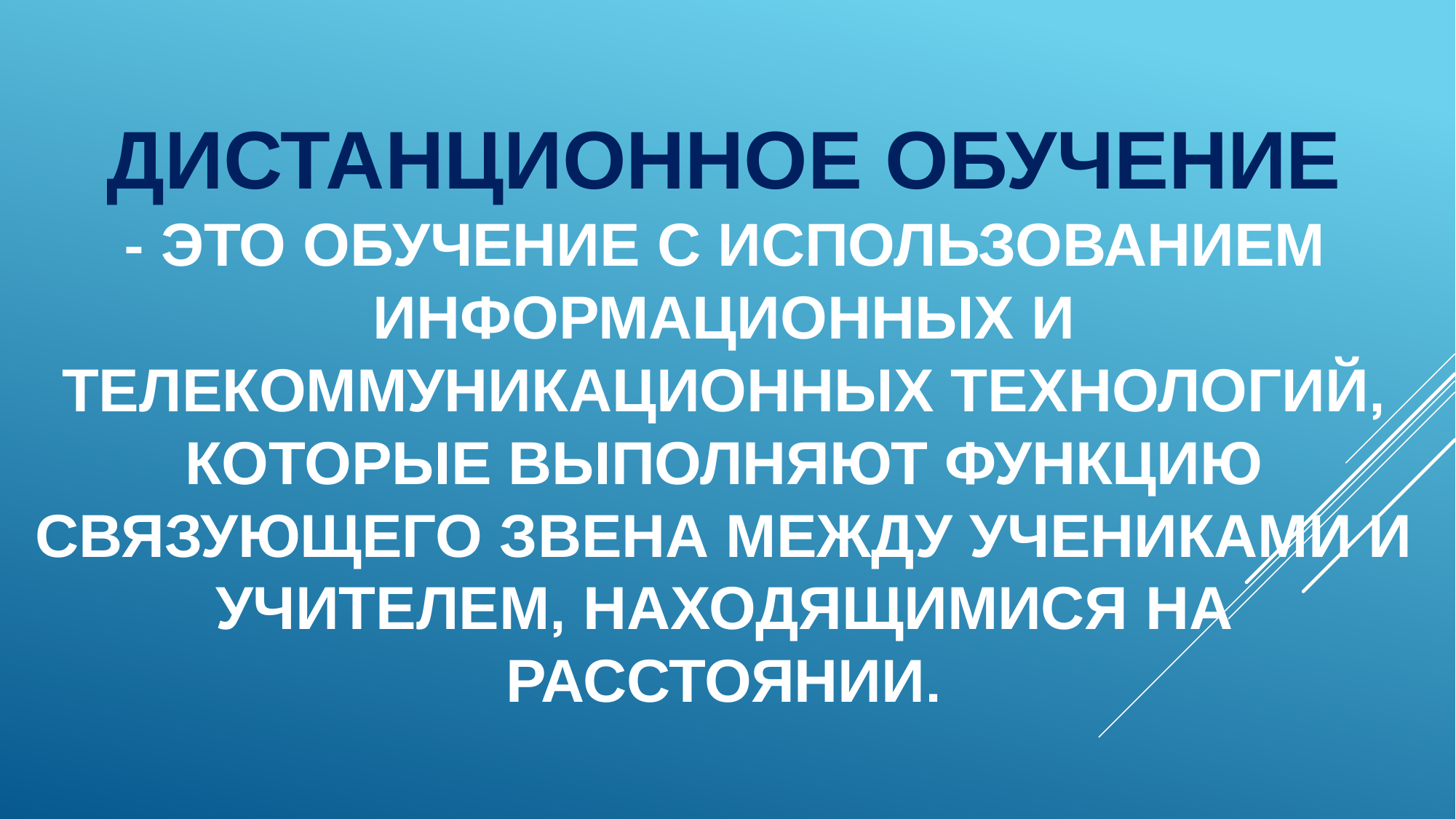

# Дистанционное обучение - это обучение с использованием информационных и телекоммуникационных технологий, которые выполняют функцию связующего звена между учениками и учителем, находящимися на расстоянии.